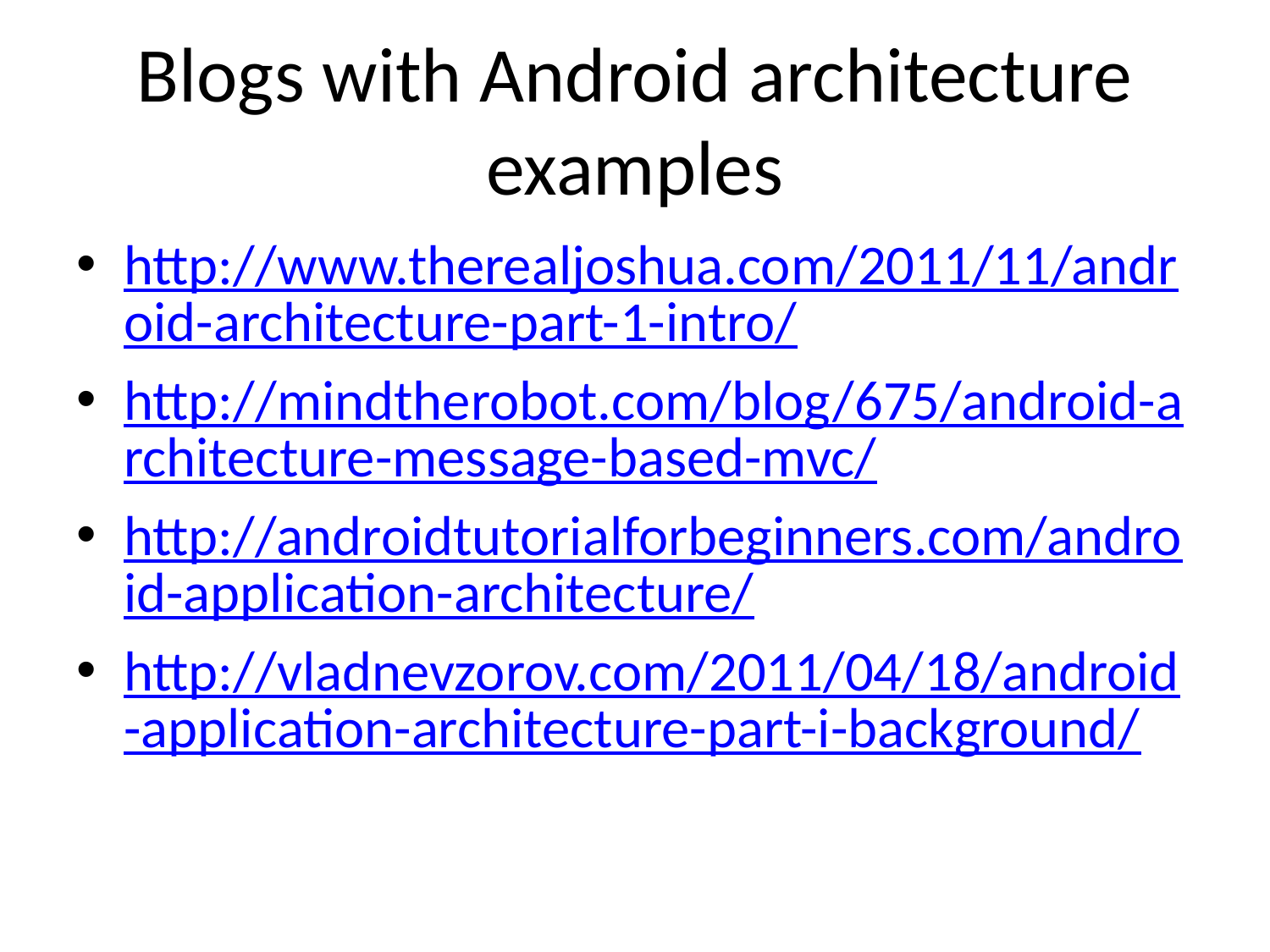

# Blogs with Android architecture examples
http://www.therealjoshua.com/2011/11/android-architecture-part-1-intro/
http://mindtherobot.com/blog/675/android-architecture-message-based-mvc/
http://androidtutorialforbeginners.com/android-application-architecture/
http://vladnevzorov.com/2011/04/18/android-application-architecture-part-i-background/